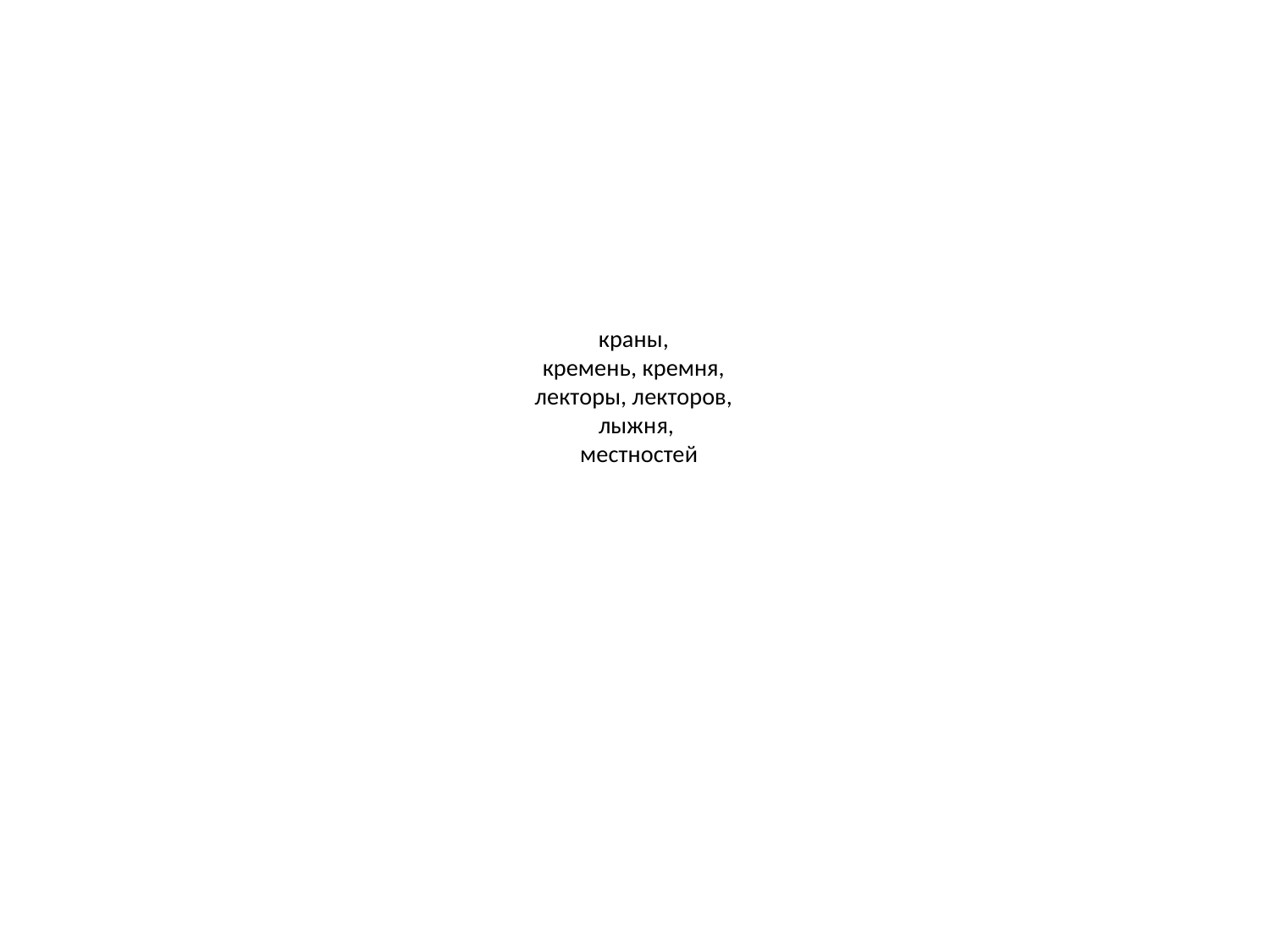

# краны, кремень, кремня, лекторы, лекторов, лыжня, местностей